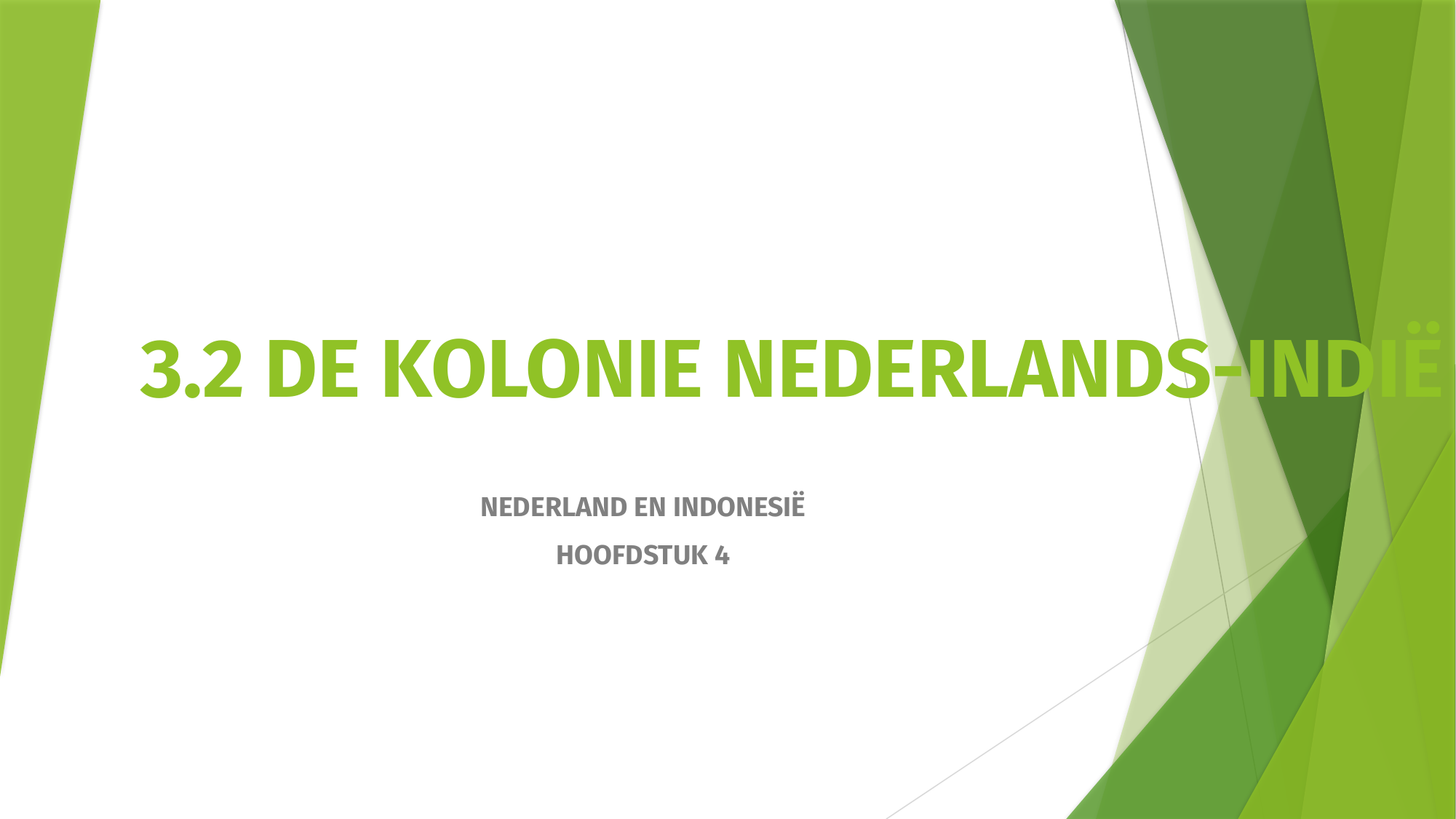

# 3.2 DE KOLONIE NEDERLANDS-INDIË
NEDERLAND EN INDONESIË
HOOFDSTUK 4